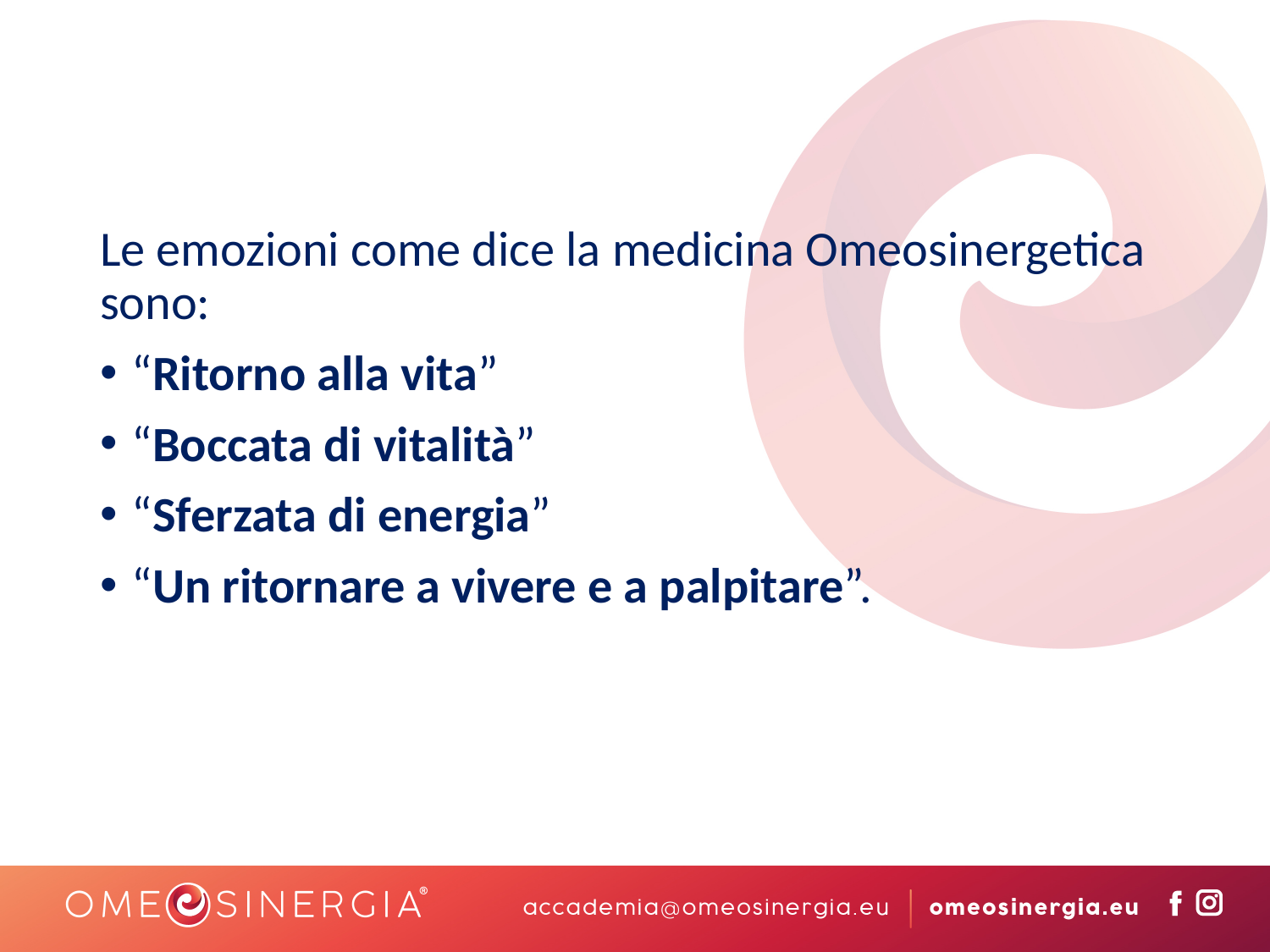

Le emozioni come dice la medicina Omeosinergetica sono:
“Ritorno alla vita”
“Boccata di vitalità”
“Sferzata di energia”
“Un ritornare a vivere e a palpitare”.